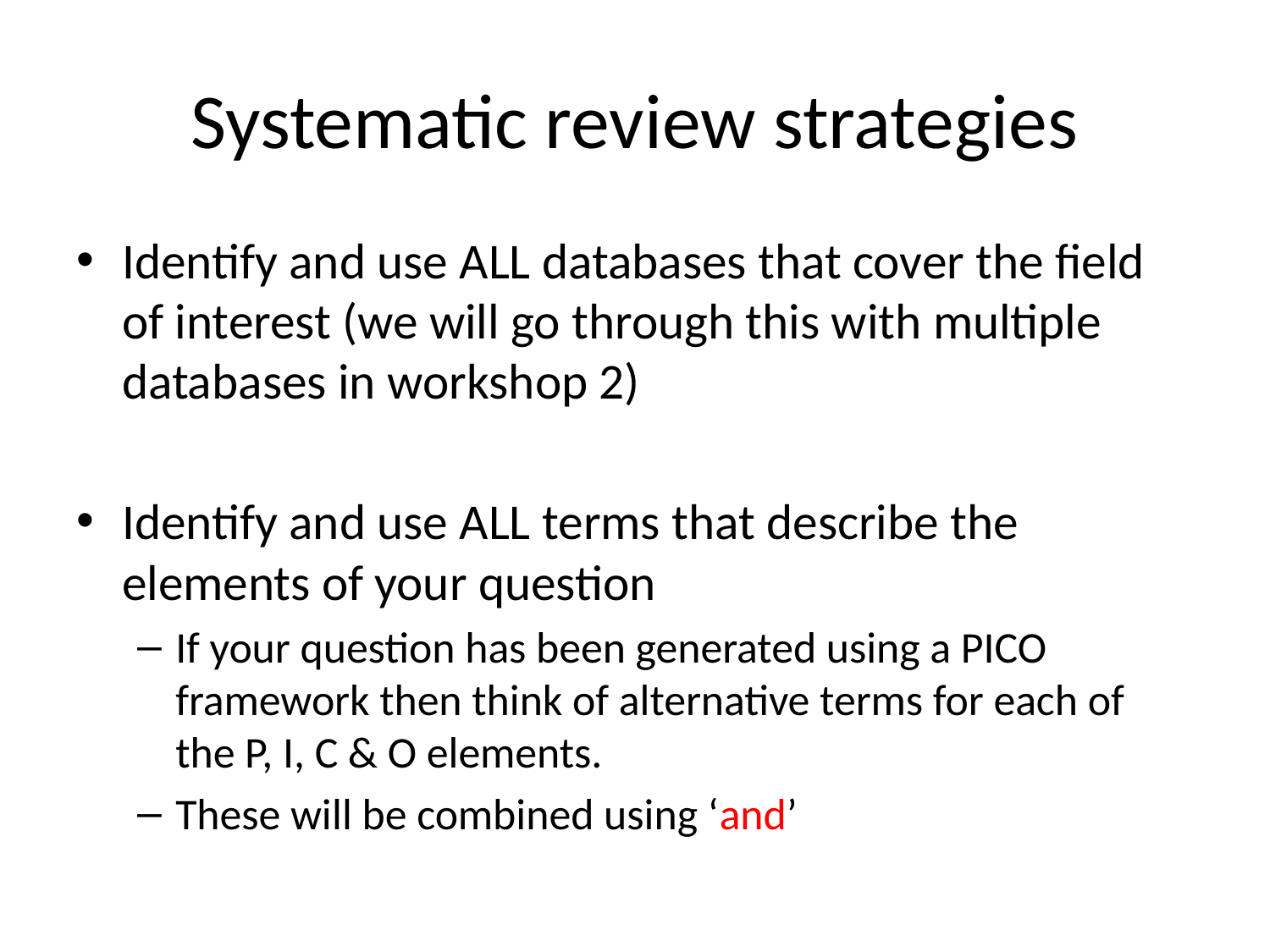

# Systematic review strategies
Identify and use ALL databases that cover the field of interest (we will go through this with multiple databases in workshop 2)

Identify and use ALL terms that describe the elements of your question
If your question has been generated using a PICO framework then think of alternative terms for each of the P, I, C & O elements.
These will be combined using ‘and’